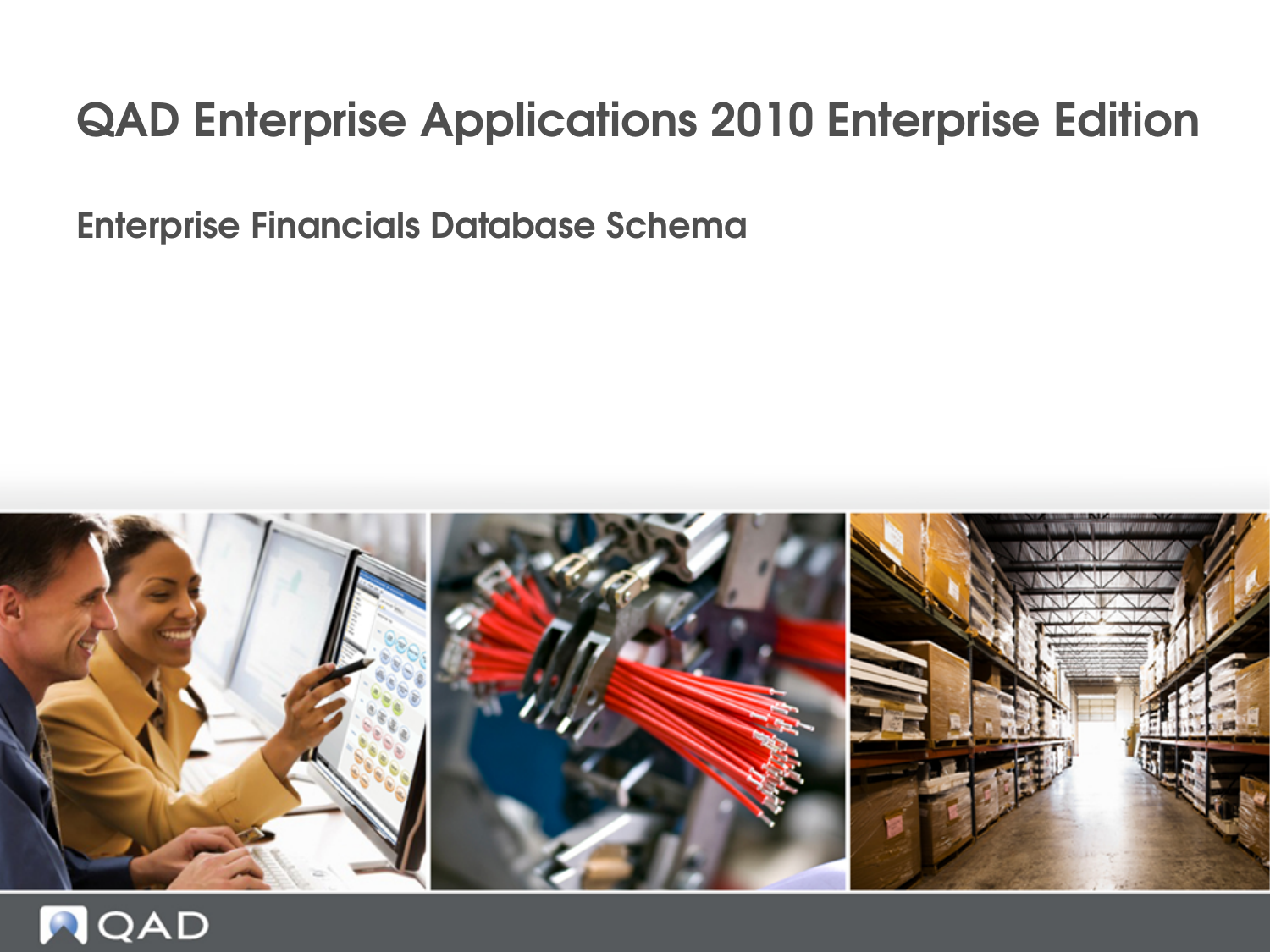

# QAD Enterprise Applications 2010 Enterprise Edition
Enterprise Financials Database Schema